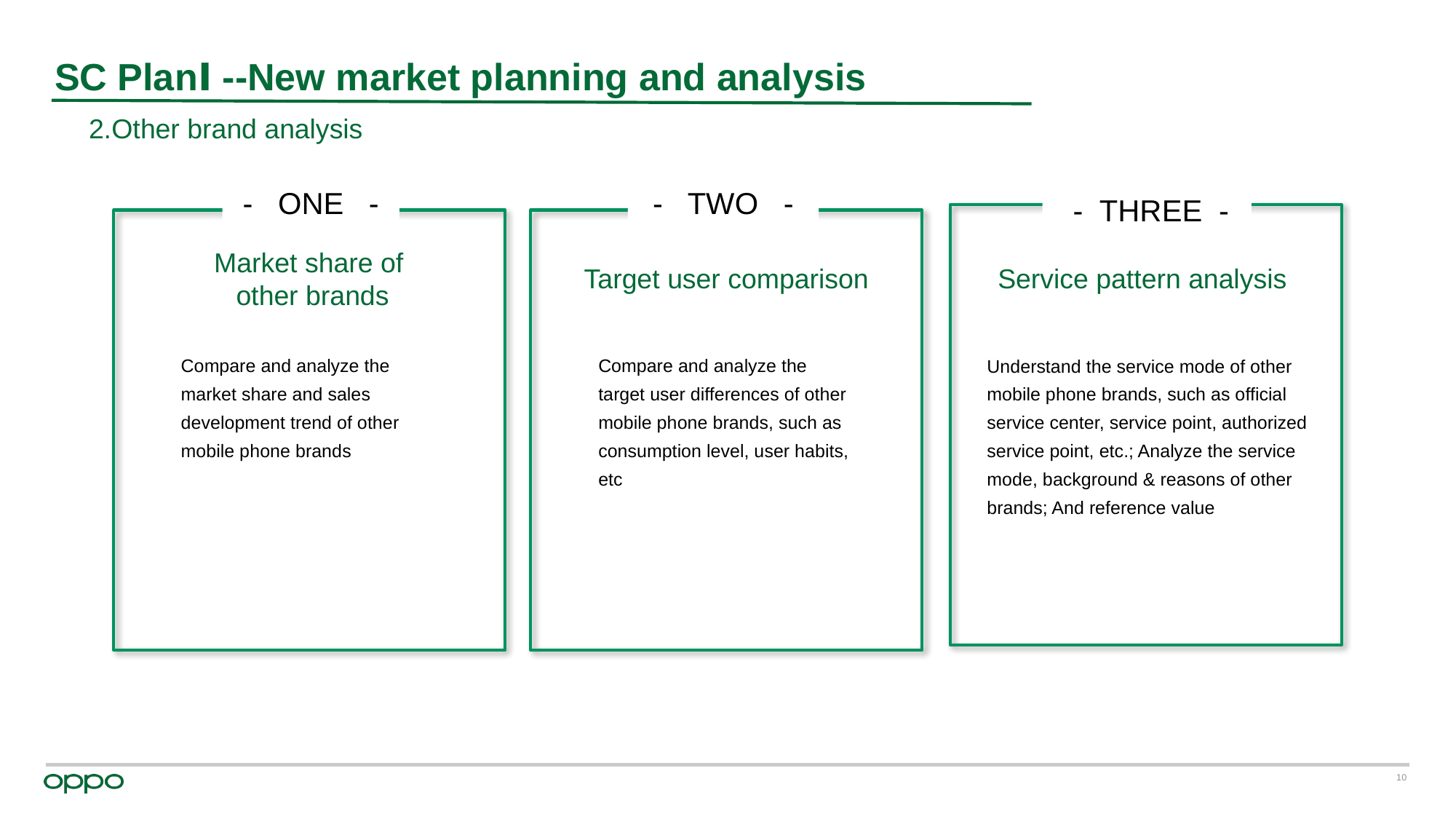

SC PlanⅠ --New market planning and analysis
2.Other brand analysis
-   ONE   -
-   TWO   -
 -  THREE  -

Compare and analyze the market share and sales development trend of other mobile phone brands
Compare and analyze the target user differences of other mobile phone brands, such as consumption level, user habits, etc
Understand the service mode of other mobile phone brands, such as official service center, service point, authorized service point, etc.; Analyze the service mode, background & reasons of other brands; And reference value
Market share of
other brands
Target user comparison
Service pattern analysis